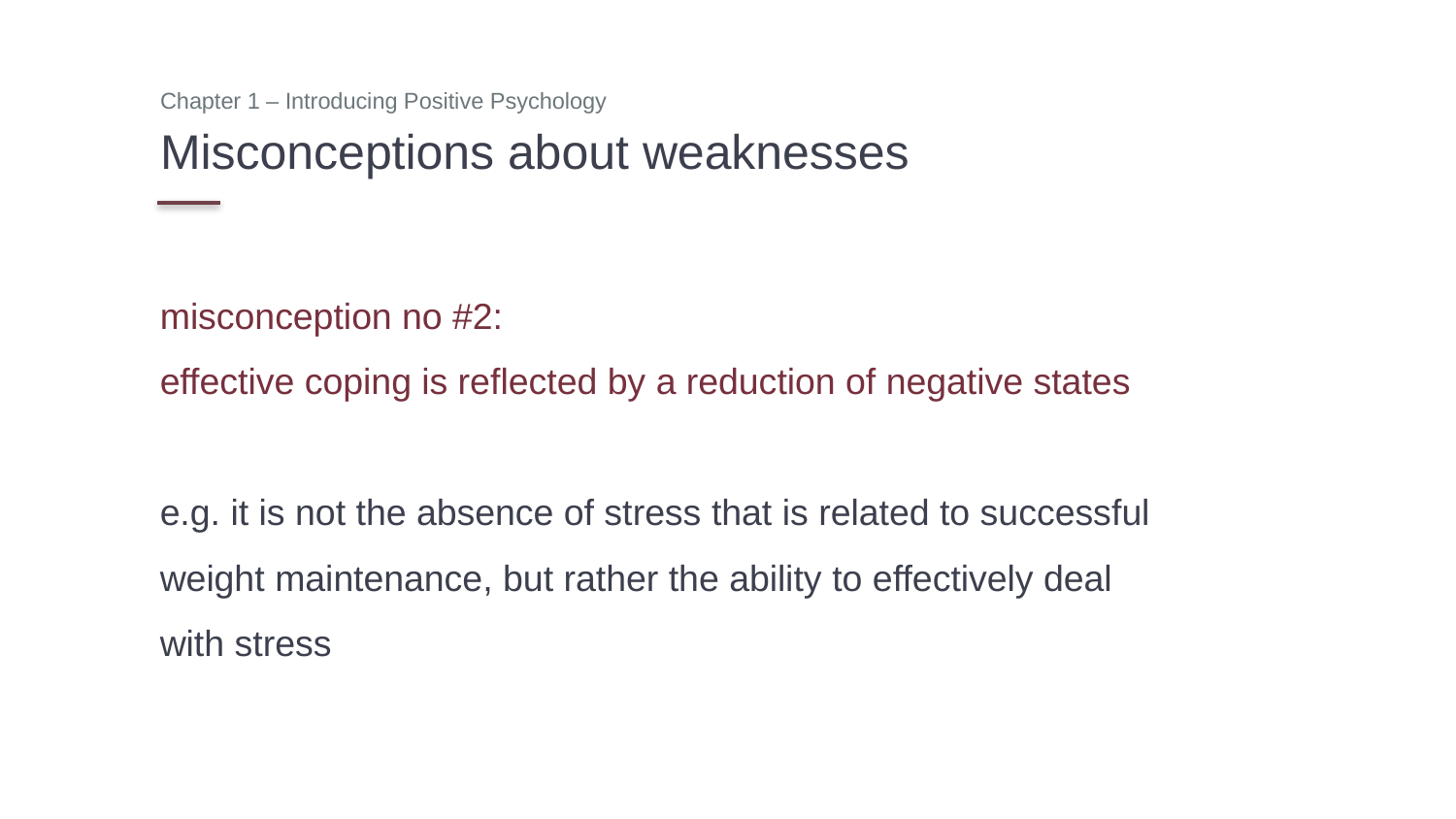

Chapter 1 – Introducing Positive Psychology
# Misconceptions about weaknesses
misconception no #2:
effective coping is reflected by a reduction of negative states

e.g. it is not the absence of stress that is related to successful weight maintenance, but rather the ability to effectively deal with stress